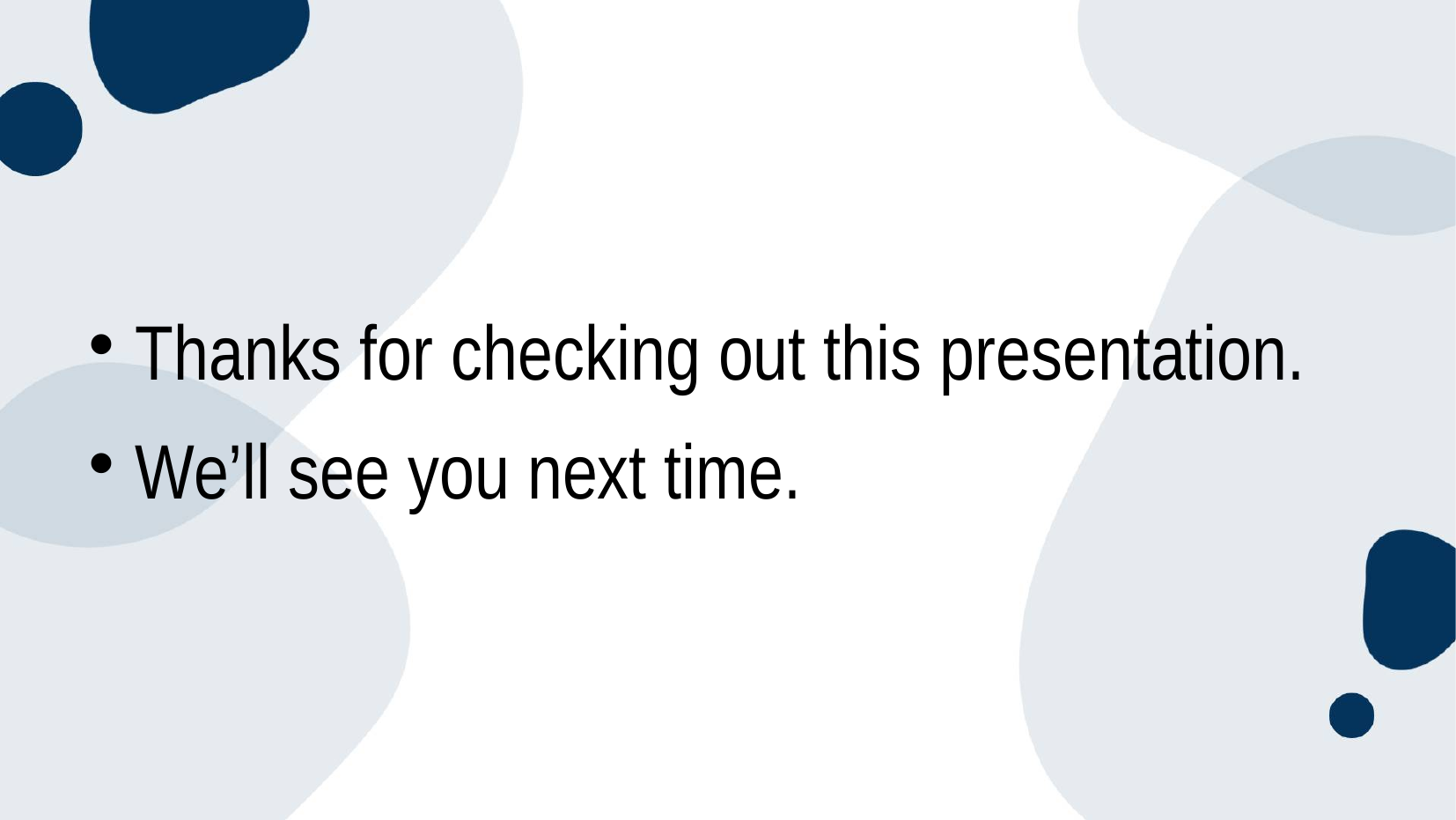

#
Thanks for checking out this presentation.
We’ll see you next time.